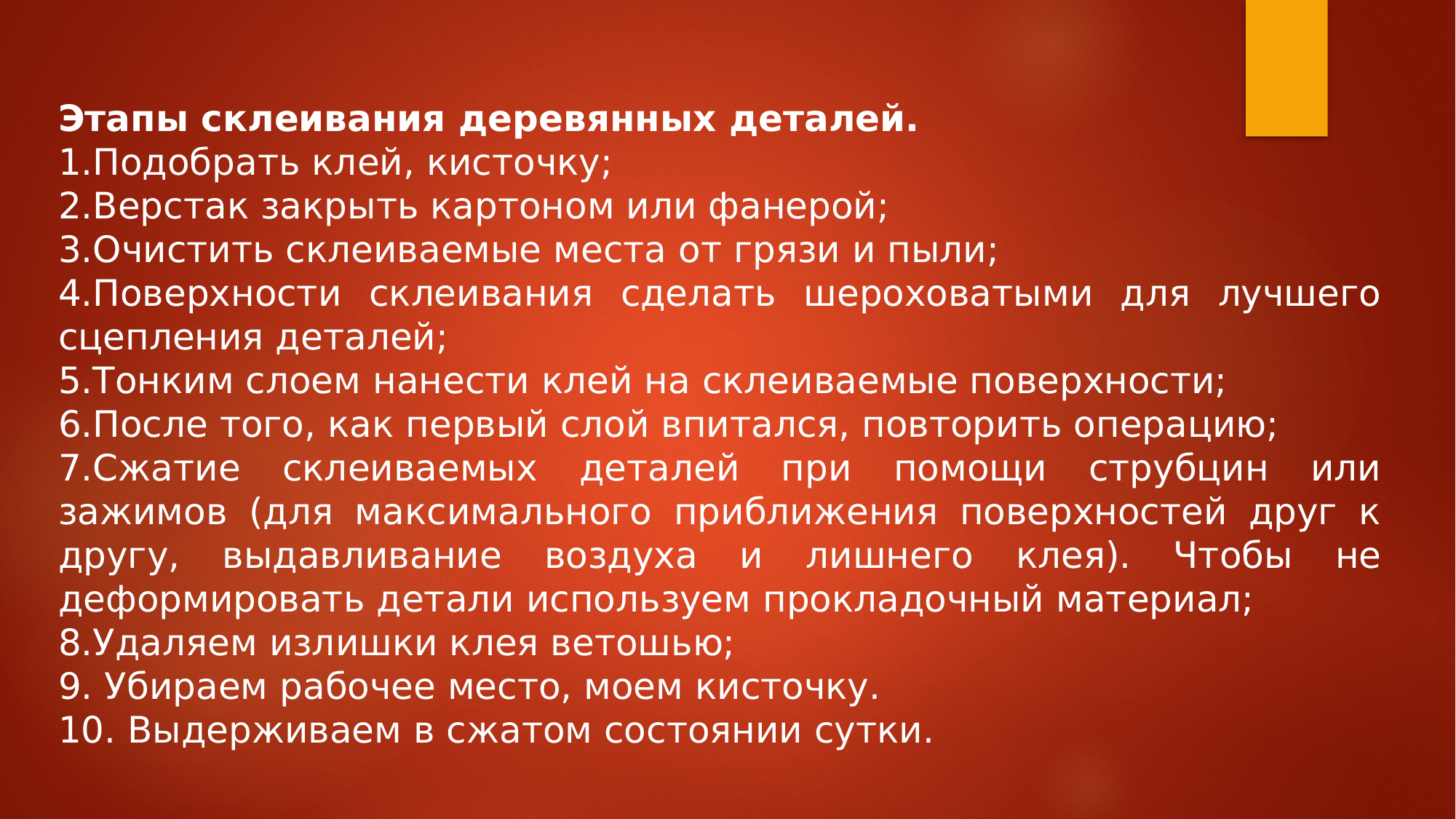

Этапы склеивания деревянных деталей.
1.Подобрать клей, кисточку;
2.Верстак закрыть картоном или фанерой;
3.Очистить склеиваемые места от грязи и пыли;
4.Поверхности склеивания сделать шероховатыми для лучшего сцепления деталей;
5.Тонким слоем нанести клей на склеиваемые поверхности;
6.После того, как первый слой впитался, повторить операцию;
7.Сжатие склеиваемых деталей при помощи струбцин или зажимов (для максимального приближения поверхностей друг к другу, выдавливание воздуха и лишнего клея). Чтобы не деформировать детали используем прокладочный материал;
8.Удаляем излишки клея ветошью;
9. Убираем рабочее место, моем кисточку.
10. Выдерживаем в сжатом состоянии сутки.